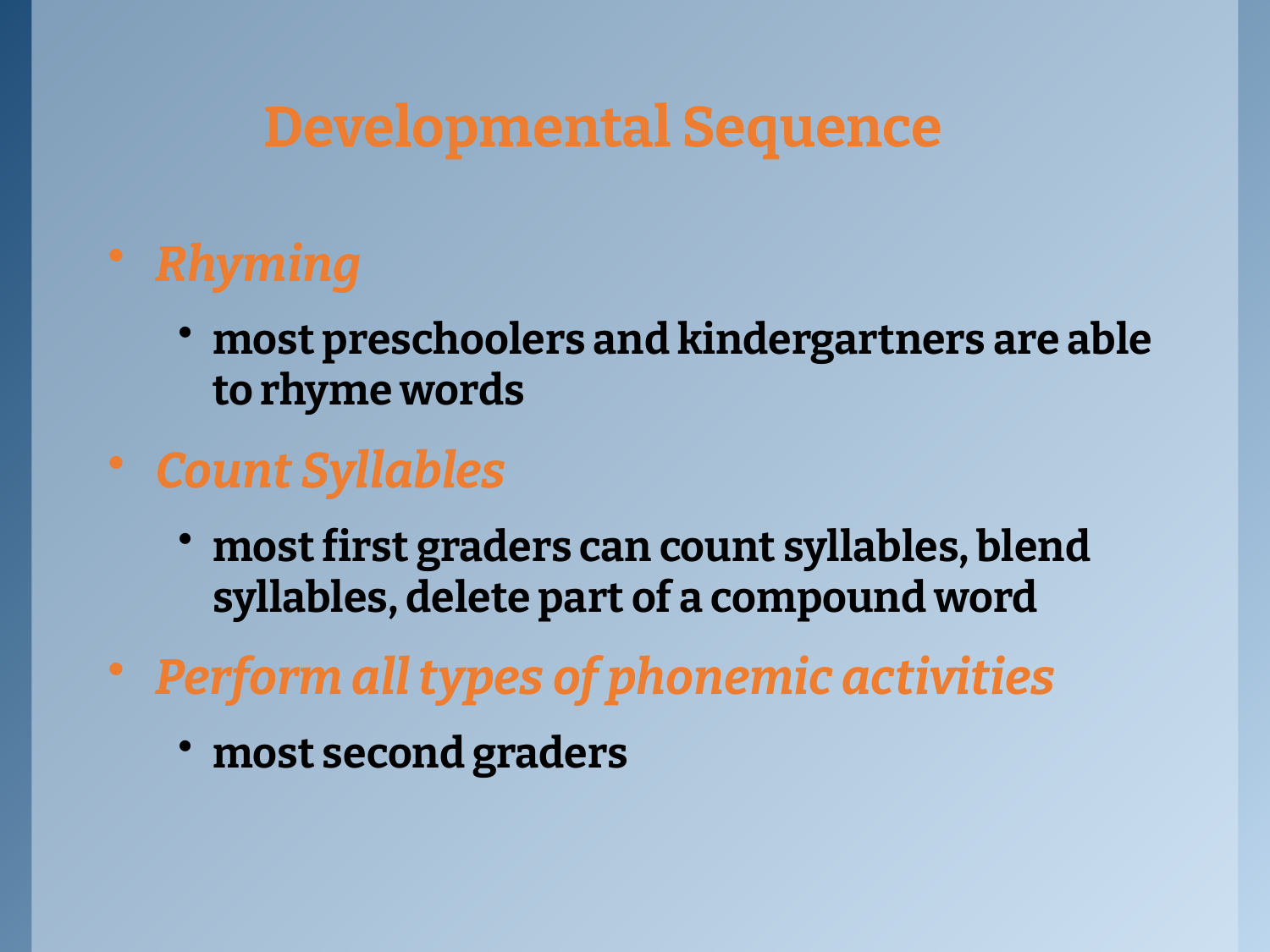

Developmental Sequence
Rhyming
most preschoolers and kindergartners are able to rhyme words
Count Syllables
most first graders can count syllables, blend syllables, delete part of a compound word
Perform all types of phonemic activities
most second graders